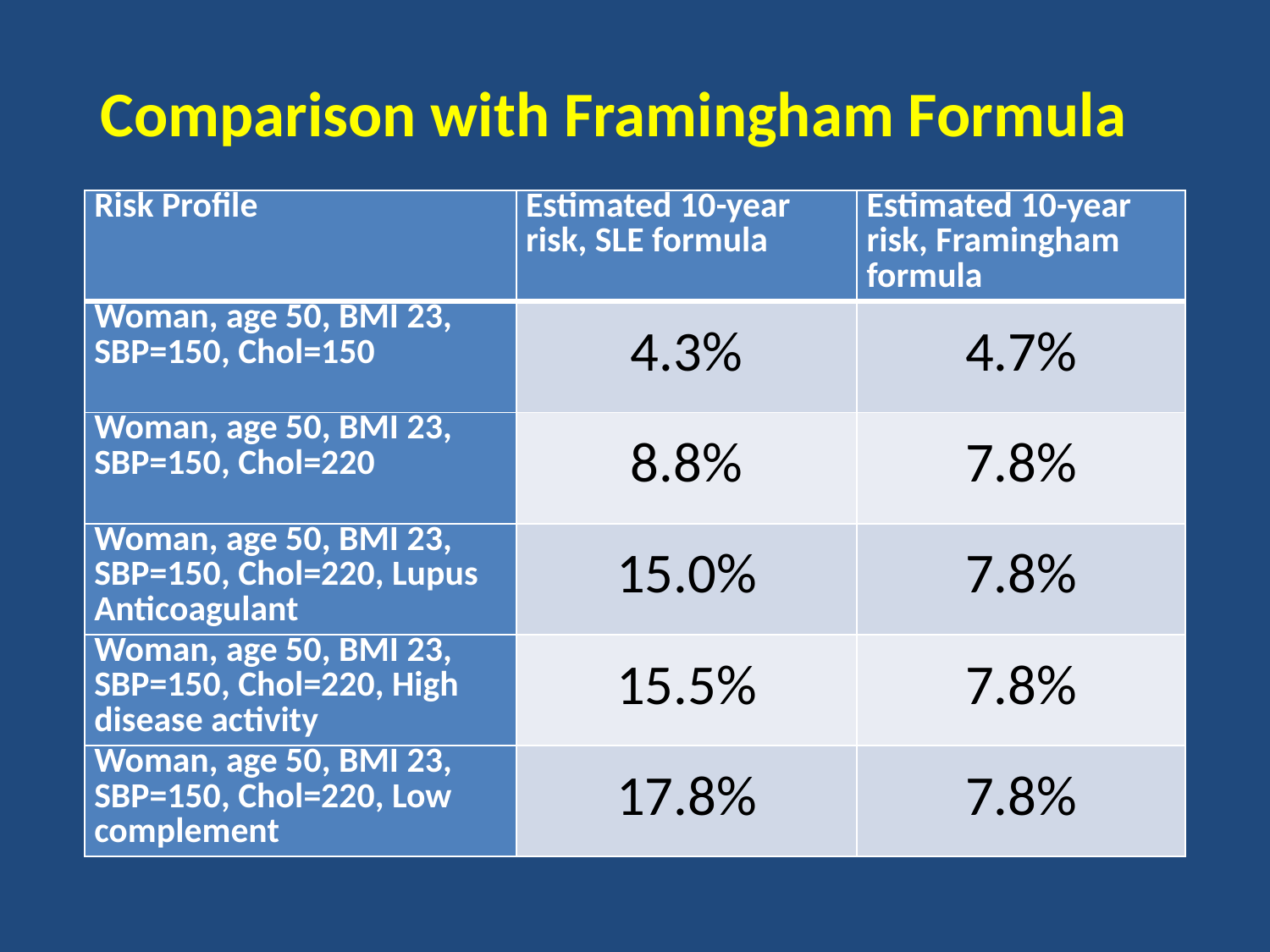

# Comparison with Framingham Formula
| Risk Profile | Estimated 10-year risk, SLE formula | Estimated 10-year risk, Framingham formula |
| --- | --- | --- |
| Woman, age 50, BMI 23, SBP=150, Chol=150 | 4.3% | 4.7% |
| Woman, age 50, BMI 23, SBP=150, Chol=220 | 8.8% | 7.8% |
| Woman, age 50, BMI 23, SBP=150, Chol=220, Lupus Anticoagulant | 15.0% | 7.8% |
| Woman, age 50, BMI 23, SBP=150, Chol=220, High disease activity | 15.5% | 7.8% |
| Woman, age 50, BMI 23, SBP=150, Chol=220, Low complement | 17.8% | 7.8% |